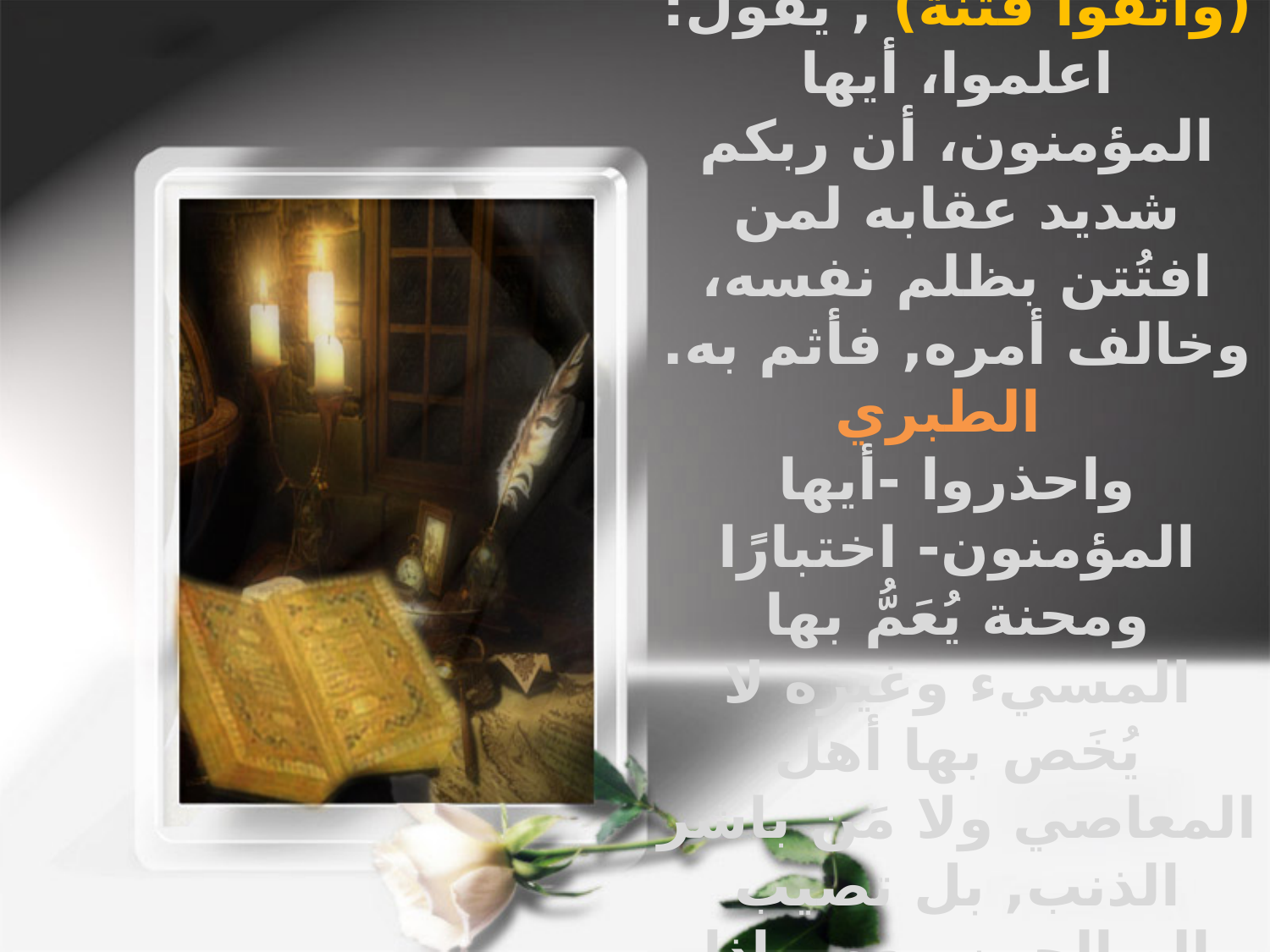

وأما قوله: (واعلموا أن الله شديد العقاب)، فإنه تحذير من الله، ووعيد لمن واقع الفتنة التي حذره إياها بقوله: (واتقوا فتنة) , يقول: اعلموا، أيها المؤمنون، أن ربكم شديد عقابه لمن افتُتن بظلم نفسه، وخالف أمره, فأثم به.   الطبري
واحذروا -أيها المؤمنون- اختبارًا ومحنة يُعَمُّ بها المسيء وغيره لا يُخَص بها أهل المعاصي ولا مَن باشر الذنب, بل تصيب الصالحين معهم إذا قدروا على إنكار الظلم ولم ينكروه, واعلموا أن الله شديد العقاب لمن خالف أمره ونهيه.
 التفسير الميسر